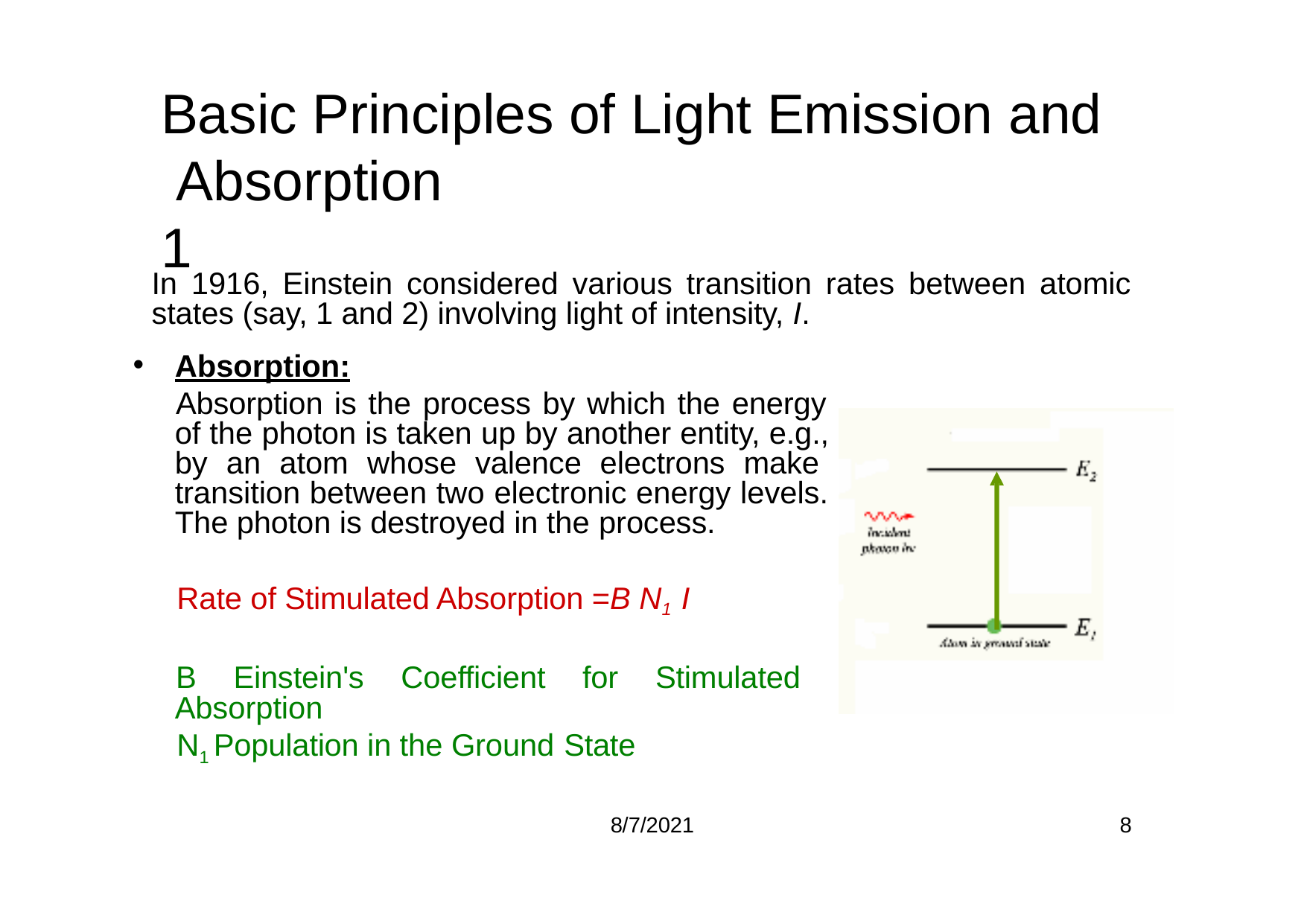

# Basic Principles of Light Emission and  Absorption	1
In 1916, Einstein considered various transition rates between atomic  states (say, 1 and 2) involving light of intensity, I.
Absorption:
Absorption is the process by which the energy  of the photon is taken up by another entity, e.g.,  by an atom whose valence electrons make  transition between two electronic energy levels.  The photon is destroyed in the process.

Rate of Stimulated Absorption =B N1 I

B Einstein's Coefficient for Stimulated  Absorption
N1 Population in the Ground State

8/7/2021
8